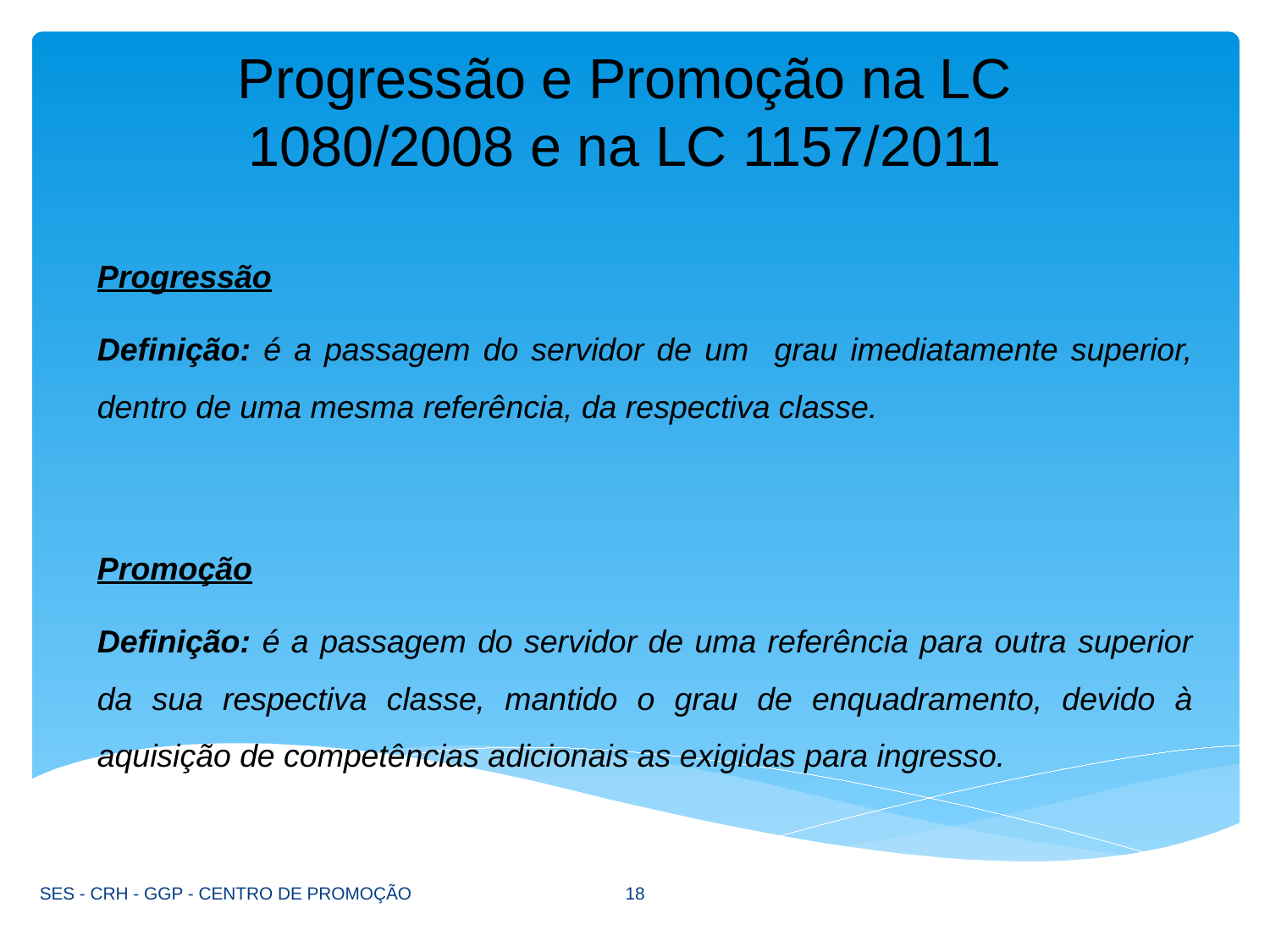

Progressão e Promoção na LC 1080/2008 e na LC 1157/2011

Progressão
Definição: é a passagem do servidor de um  grau imediatamente superior, dentro de uma mesma referência, da respectiva classe.

Promoção
Definição: é a passagem do servidor de uma referência para outra superior da sua respectiva classe, mantido o grau de enquadramento, devido à aquisição de competências adicionais as exigidas para ingresso.

18
SES - CRH - GGP - CENTRO DE PROMOÇÃO